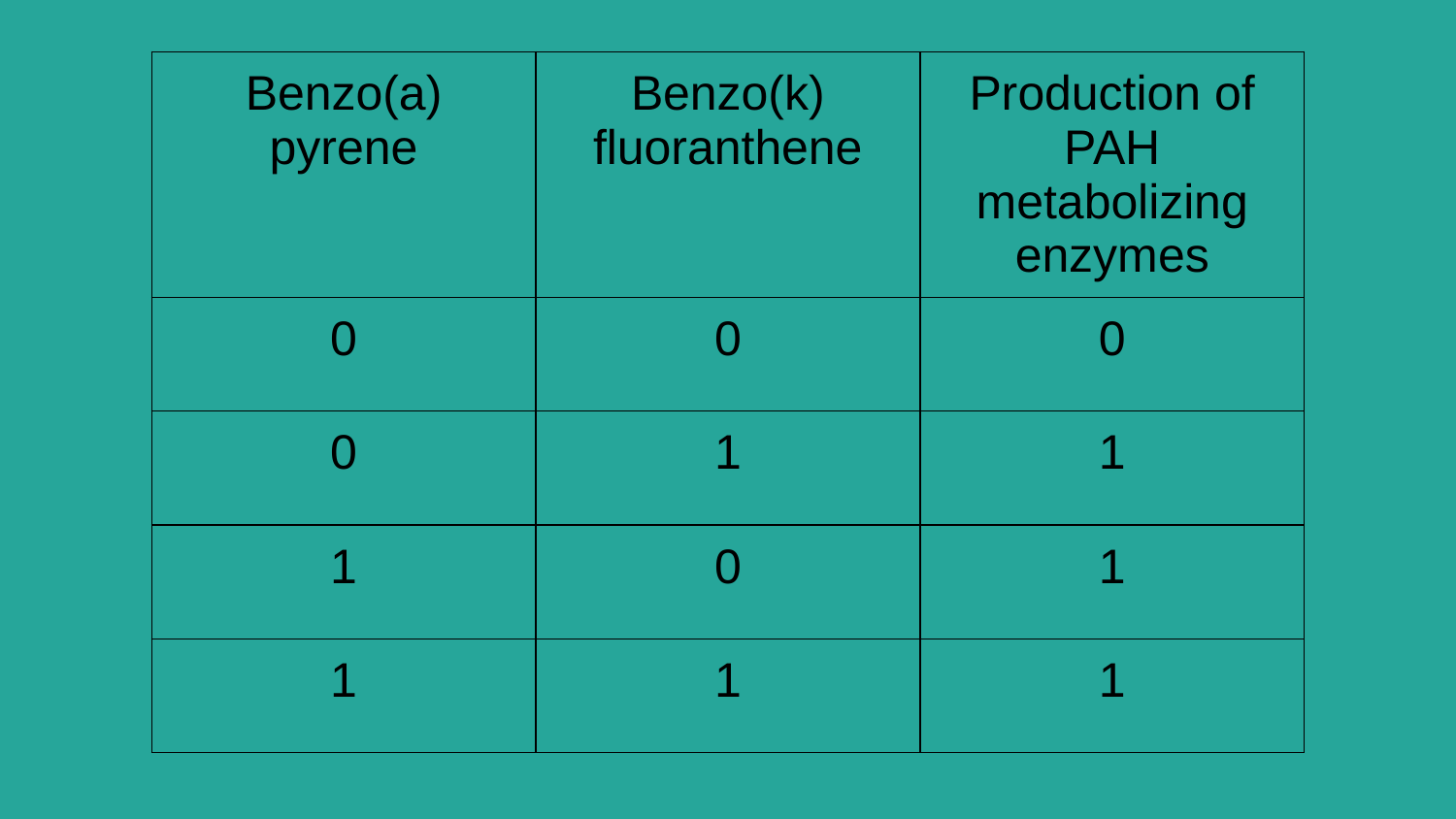

| Benzo(a) pyrene | Benzo(k) fluoranthene | Production of PAH metabolizing enzymes |
| --- | --- | --- |
| 0 | 0 | 0 |
| 0 | 1 | 1 |
| 1 | 0 | 1 |
| 1 | 1 | 1 |